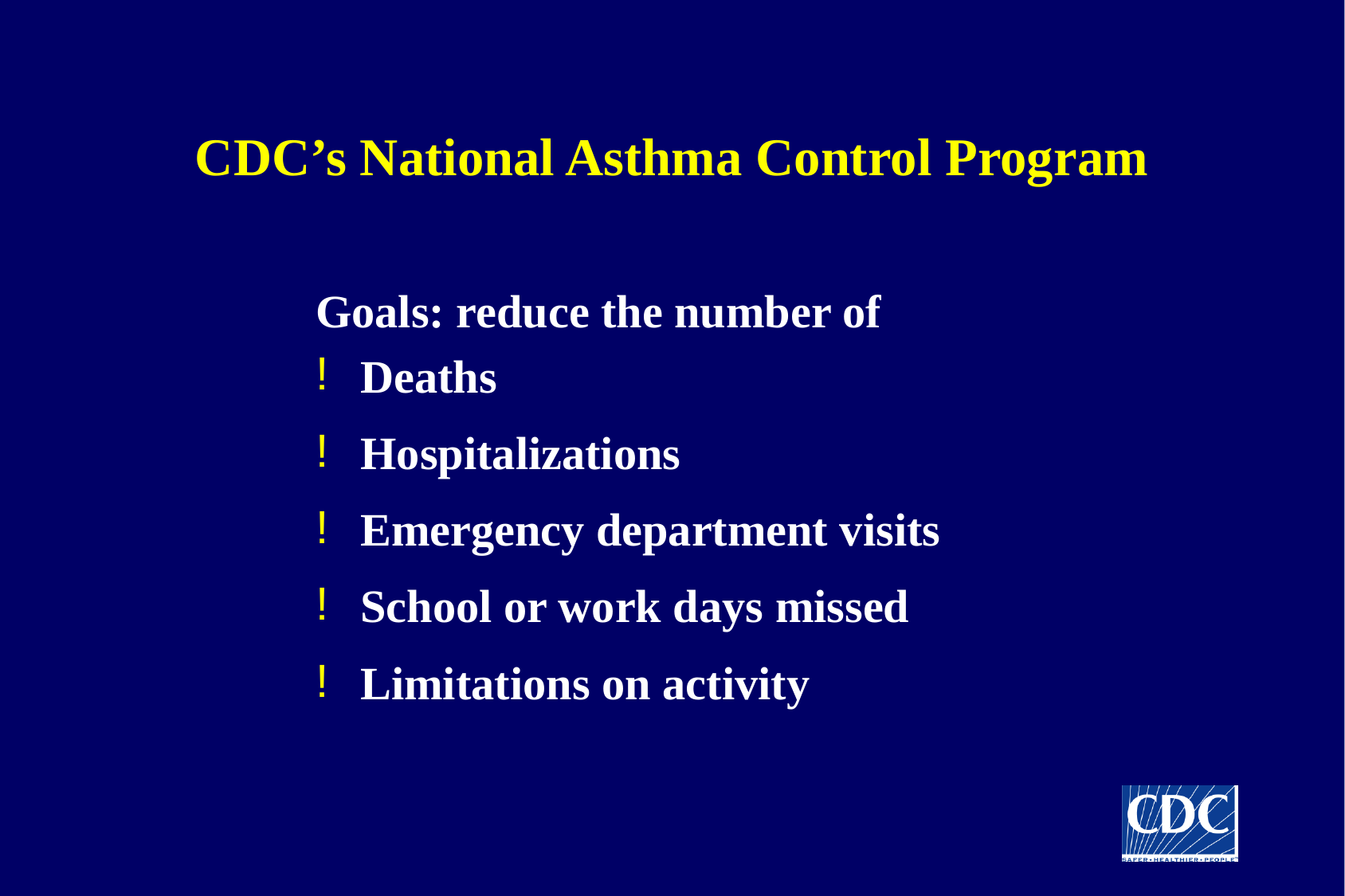

# CDC’s National Asthma Control Program
Goals: reduce the number of
Deaths
Hospitalizations
Emergency department visits
School or work days missed
Limitations on activity